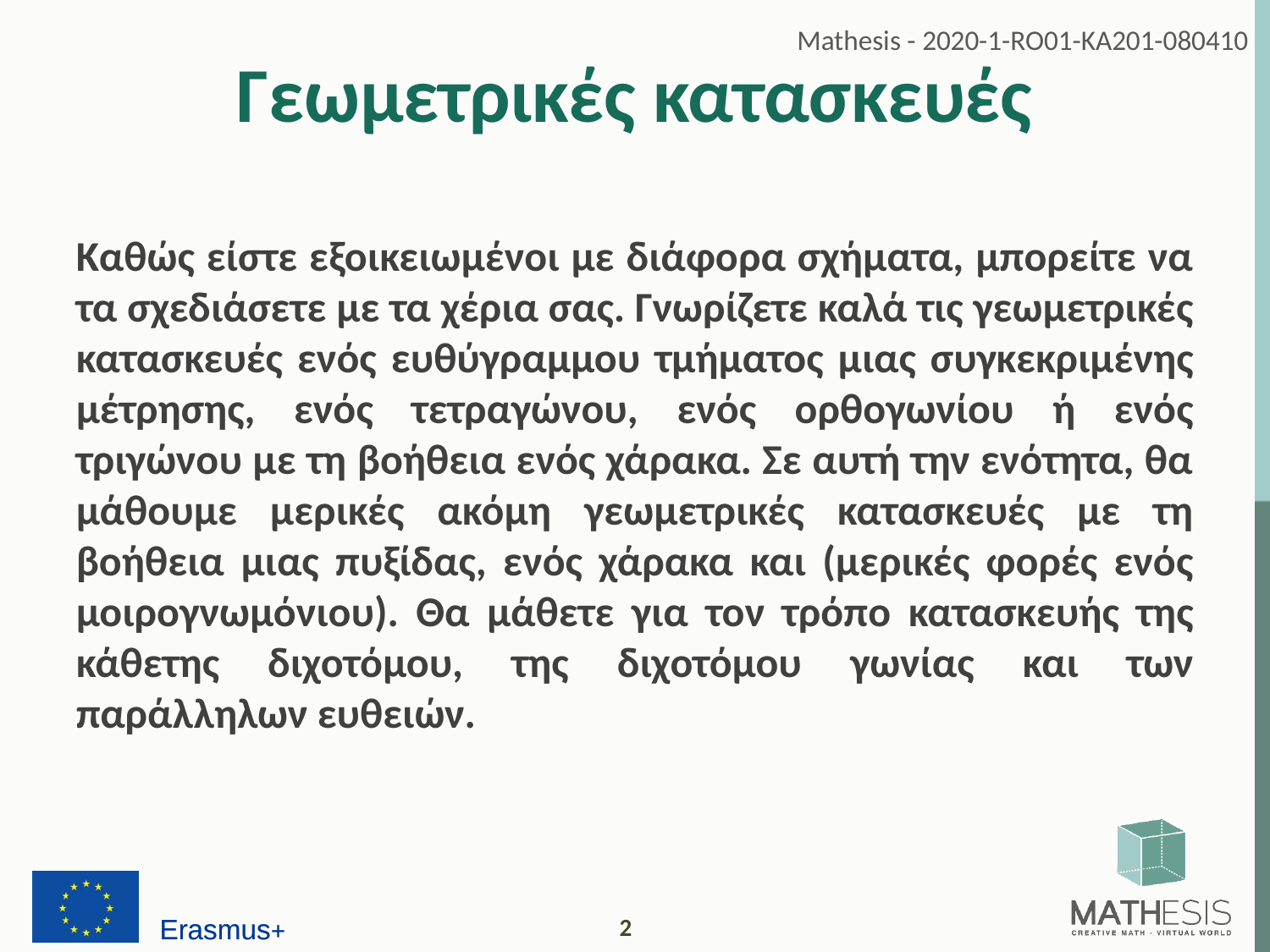

# Γεωμετρικές κατασκευές
Καθώς είστε εξοικειωμένοι με διάφορα σχήματα, μπορείτε να τα σχεδιάσετε με τα χέρια σας. Γνωρίζετε καλά τις γεωμετρικές κατασκευές ενός ευθύγραμμου τμήματος μιας συγκεκριμένης μέτρησης, ενός τετραγώνου, ενός ορθογωνίου ή ενός τριγώνου με τη βοήθεια ενός χάρακα. Σε αυτή την ενότητα, θα μάθουμε μερικές ακόμη γεωμετρικές κατασκευές με τη βοήθεια μιας πυξίδας, ενός χάρακα και (μερικές φορές ενός μοιρογνωμόνιου). Θα μάθετε για τον τρόπο κατασκευής της κάθετης διχοτόμου, της διχοτόμου γωνίας και των παράλληλων ευθειών.